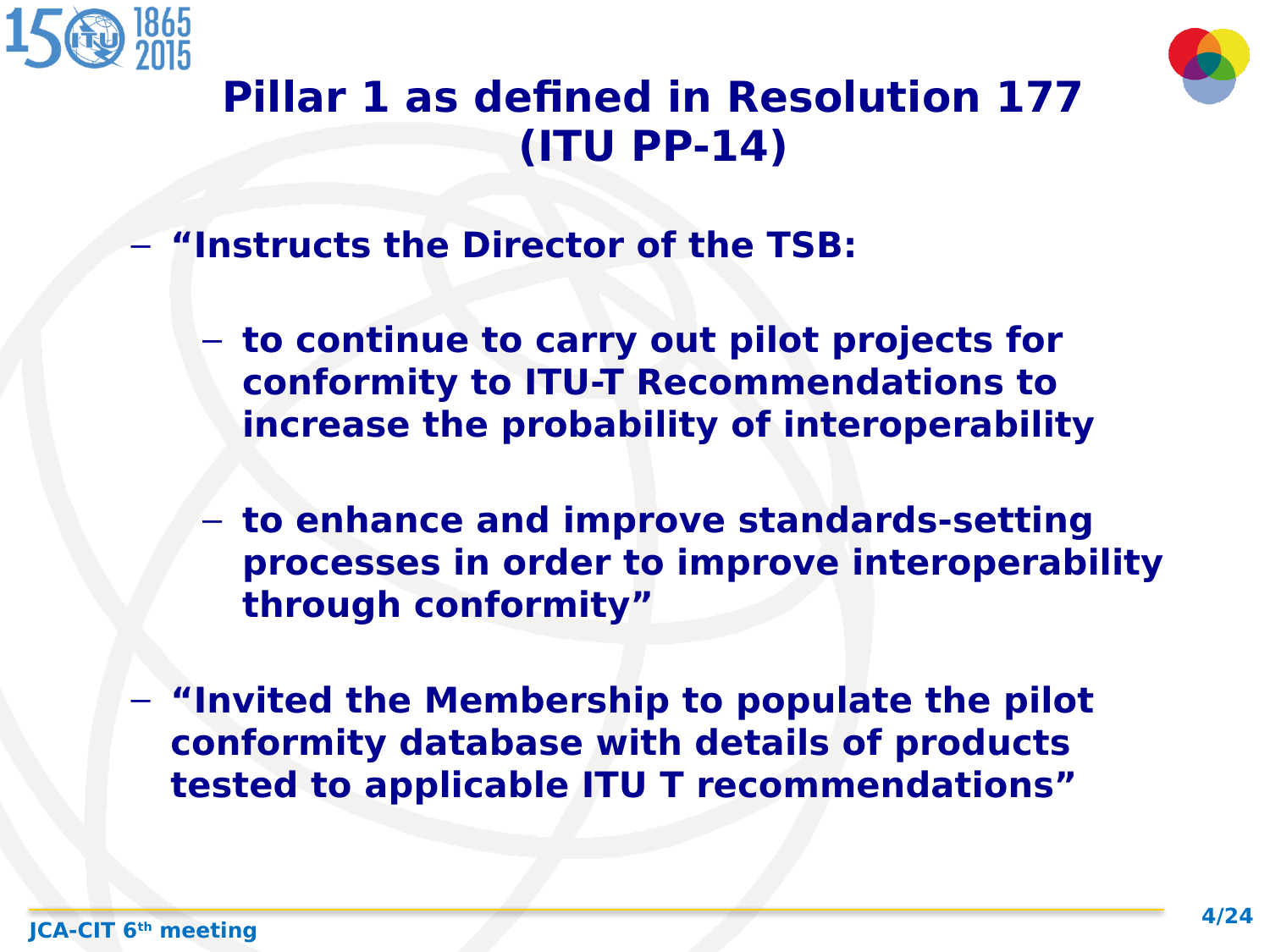

Pillar 1 as defined in Resolution 177
(ITU PP-14)
“Instructs the Director of the TSB:
to continue to carry out pilot projects for conformity to ITU-T Recommendations to increase the probability of interoperability
to enhance and improve standards-setting processes in order to improve interoperability through conformity”
“Invited the Membership to populate the pilot conformity database with details of products tested to applicable ITU T recommendations”
4/24